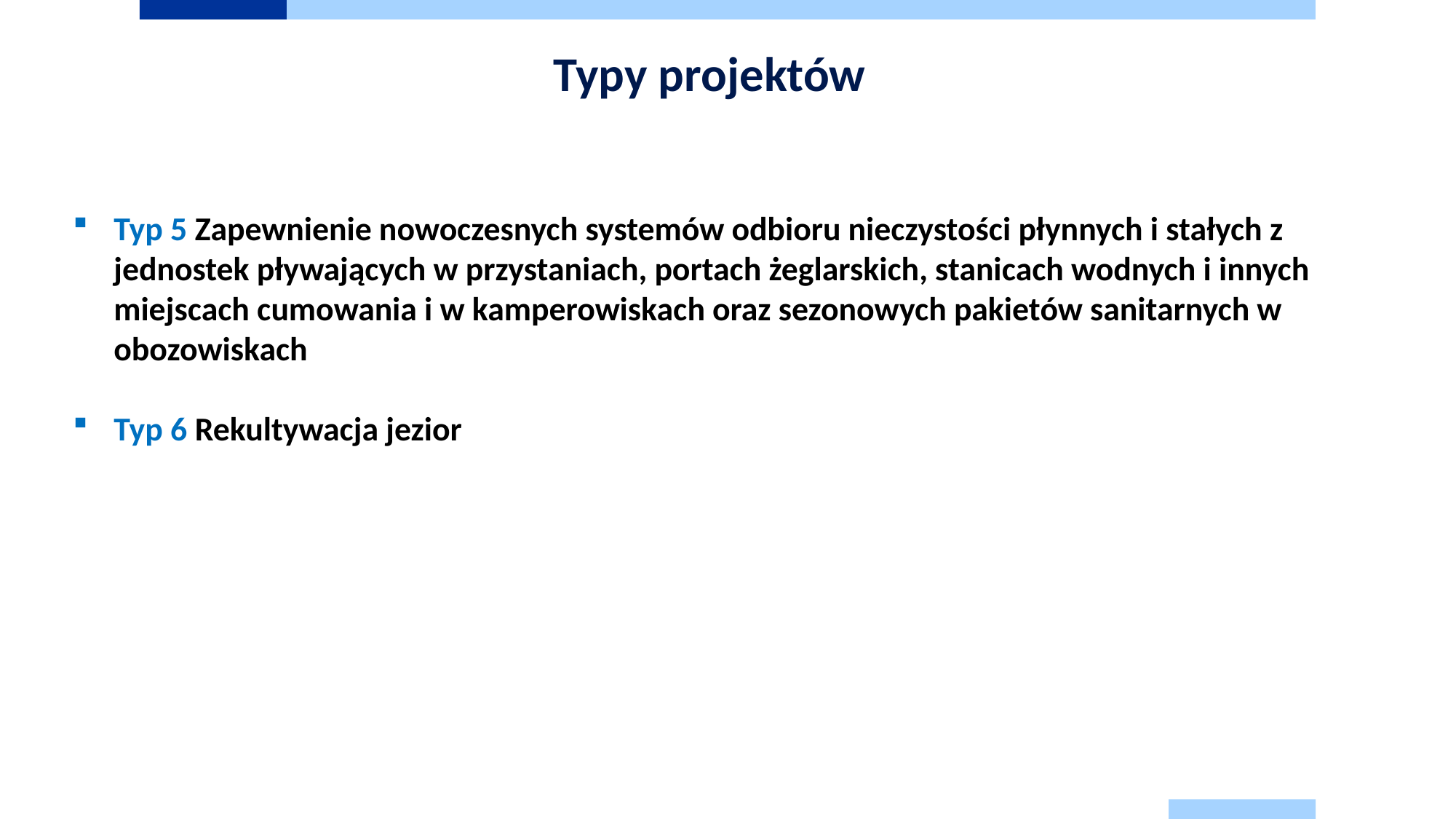

Typy projektów
Typ 5 Zapewnienie nowoczesnych systemów odbioru nieczystości płynnych i stałych z jednostek pływających w przystaniach, portach żeglarskich, stanicach wodnych i innych miejscach cumowania i w kamperowiskach oraz sezonowych pakietów sanitarnych w obozowiskach

Typ 6 Rekultywacja jezior